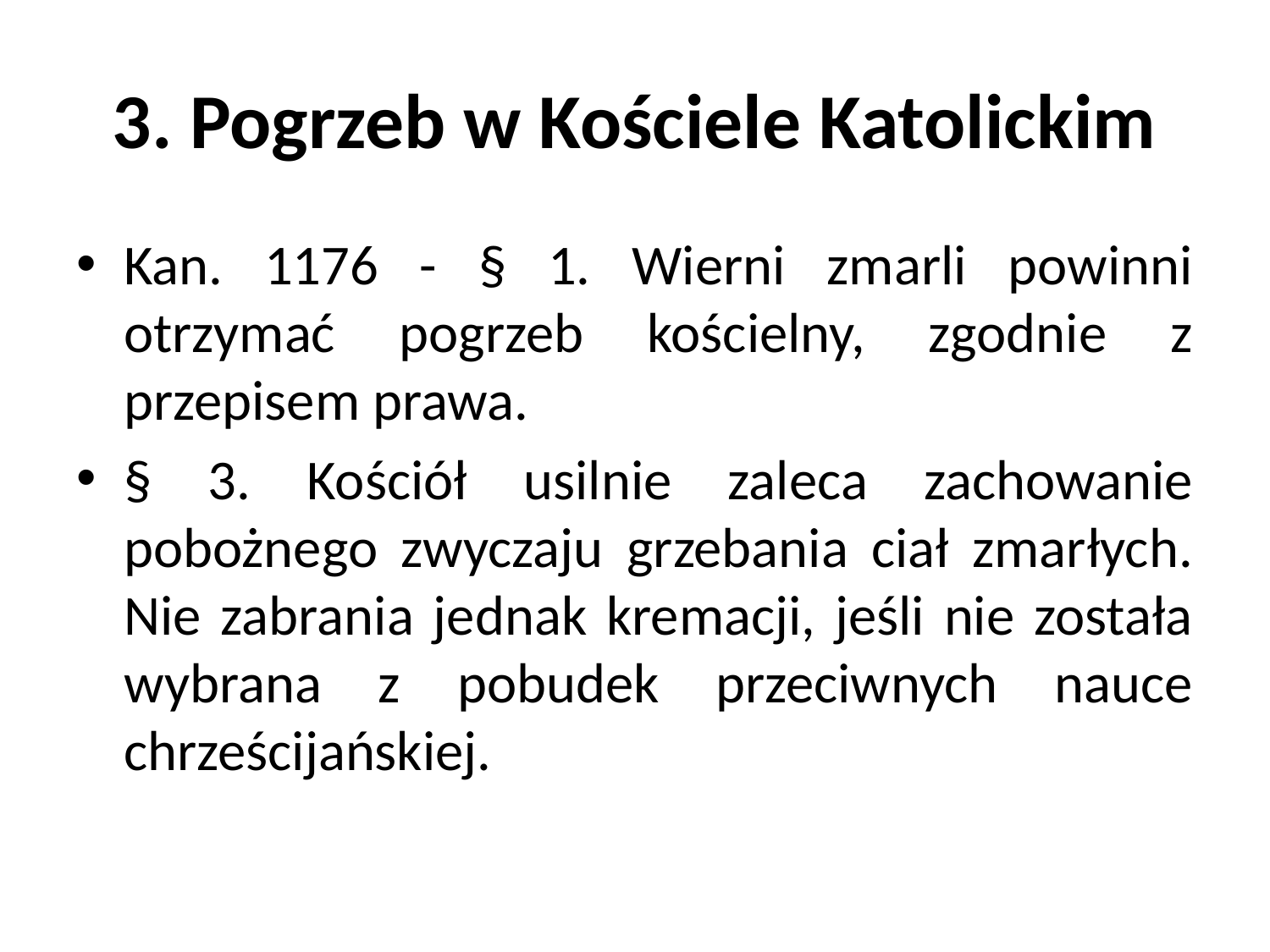

# 3. Pogrzeb w Kościele Katolickim
Kan. 1176 - § 1. Wierni zmarli powinni otrzymać pogrzeb kościelny, zgodnie z przepisem prawa.
§ 3. Kościół usilnie zaleca zachowanie pobożnego zwyczaju grzebania ciał zmarłych. Nie zabrania jednak kremacji, jeśli nie została wybrana z pobudek przeciwnych nauce chrześcijańskiej.